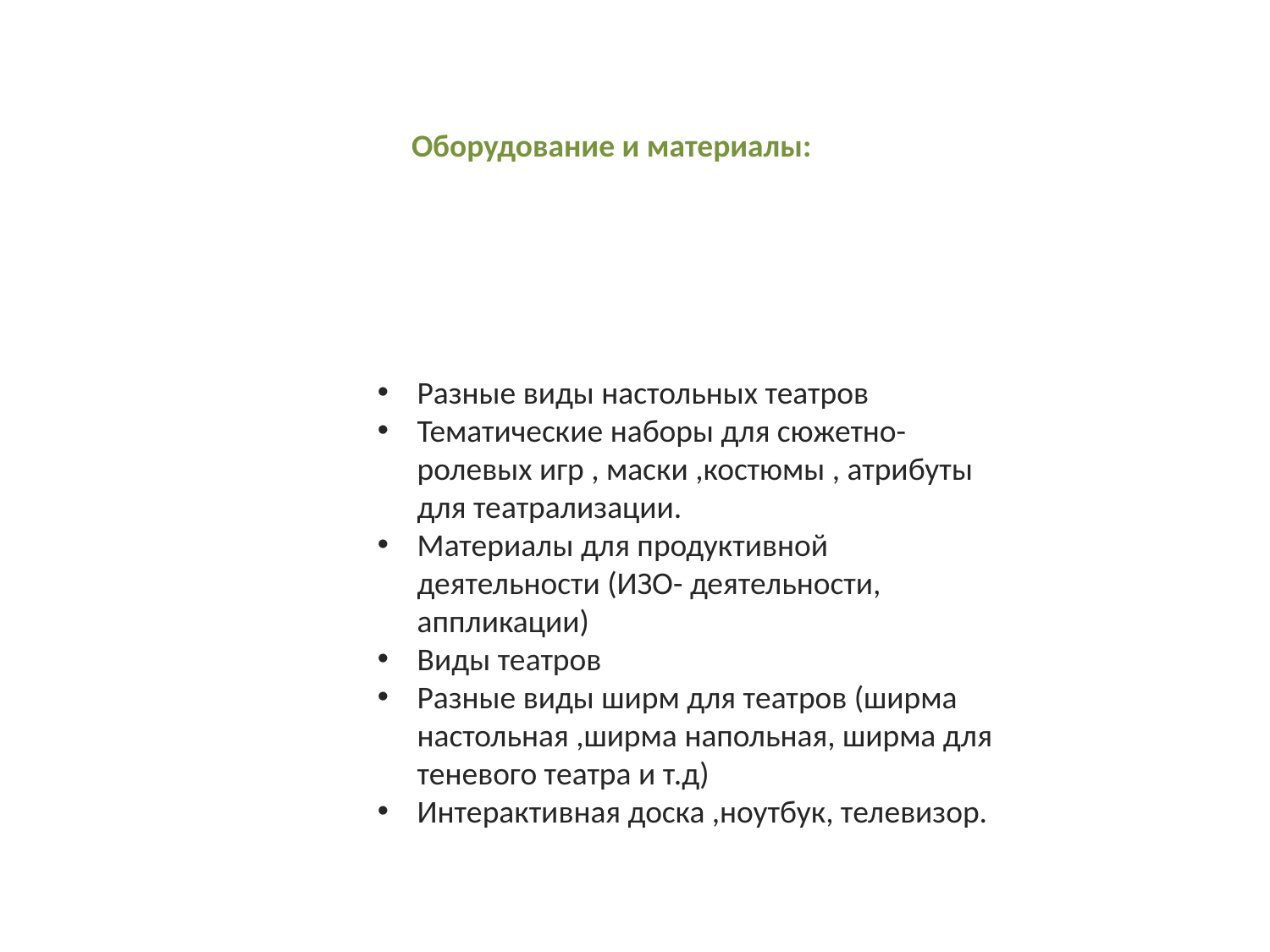

Оборудование и материалы:
Разные виды настольных театров
Тематические наборы для сюжетно-ролевых игр , маски ,костюмы , атрибуты для театрализации.
Материалы для продуктивной деятельности (ИЗО- деятельности, аппликации)
Виды театров
Разные виды ширм для театров (ширма настольная ,ширма напольная, ширма для теневого театра и т.д)
Интерактивная доска ,ноутбук, телевизор.